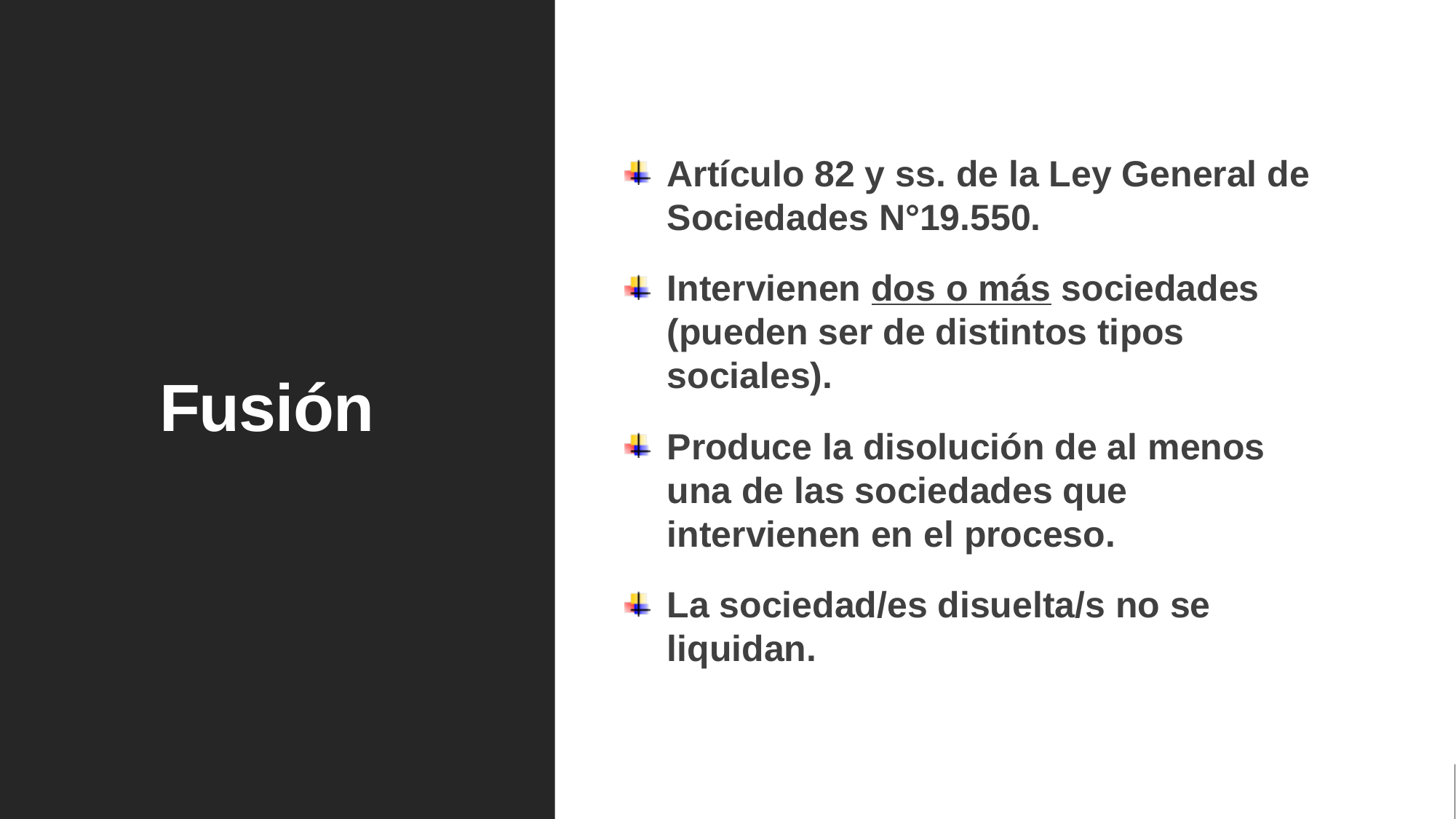

Fusión
Artículo 82 y ss. de la Ley General de Sociedades N°19.550.
Intervienen dos o más sociedades (pueden ser de distintos tipos sociales).
Produce la disolución de al menos una de las sociedades que intervienen en el proceso.
La sociedad/es disuelta/s no se liquidan.